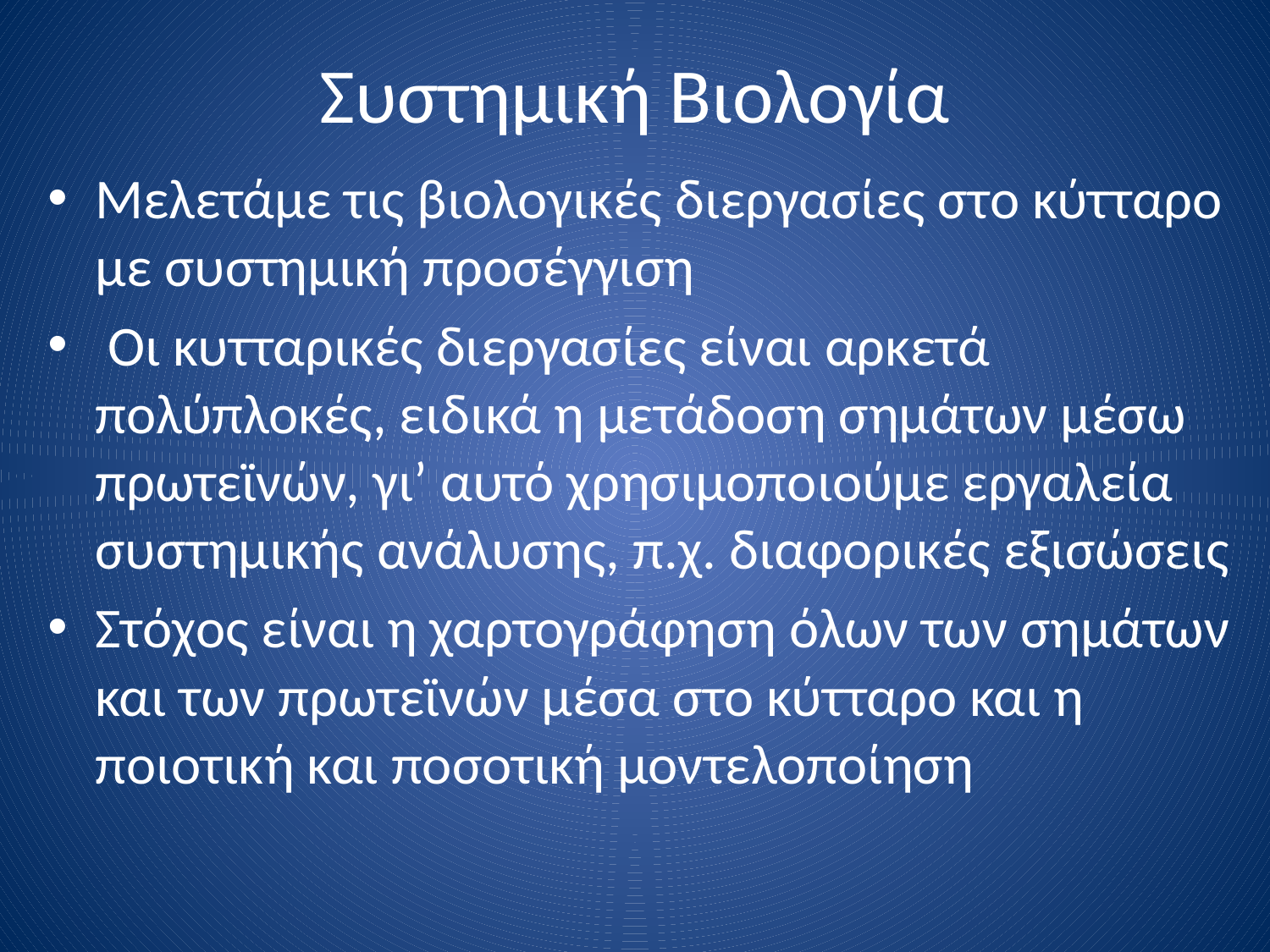

# Συστημική Βιολογία
Μελετάμε τις βιολογικές διεργασίες στο κύτταρο με συστημική προσέγγιση
 Οι κυτταρικές διεργασίες είναι αρκετά πολύπλοκές, ειδικά η μετάδοση σημάτων μέσω πρωτεϊνών, γι’ αυτό χρησιμοποιούμε εργαλεία συστημικής ανάλυσης, π.χ. διαφορικές εξισώσεις
Στόχος είναι η χαρτογράφηση όλων των σημάτων και των πρωτεϊνών μέσα στο κύτταρο και η ποιοτική και ποσοτική μοντελοποίηση